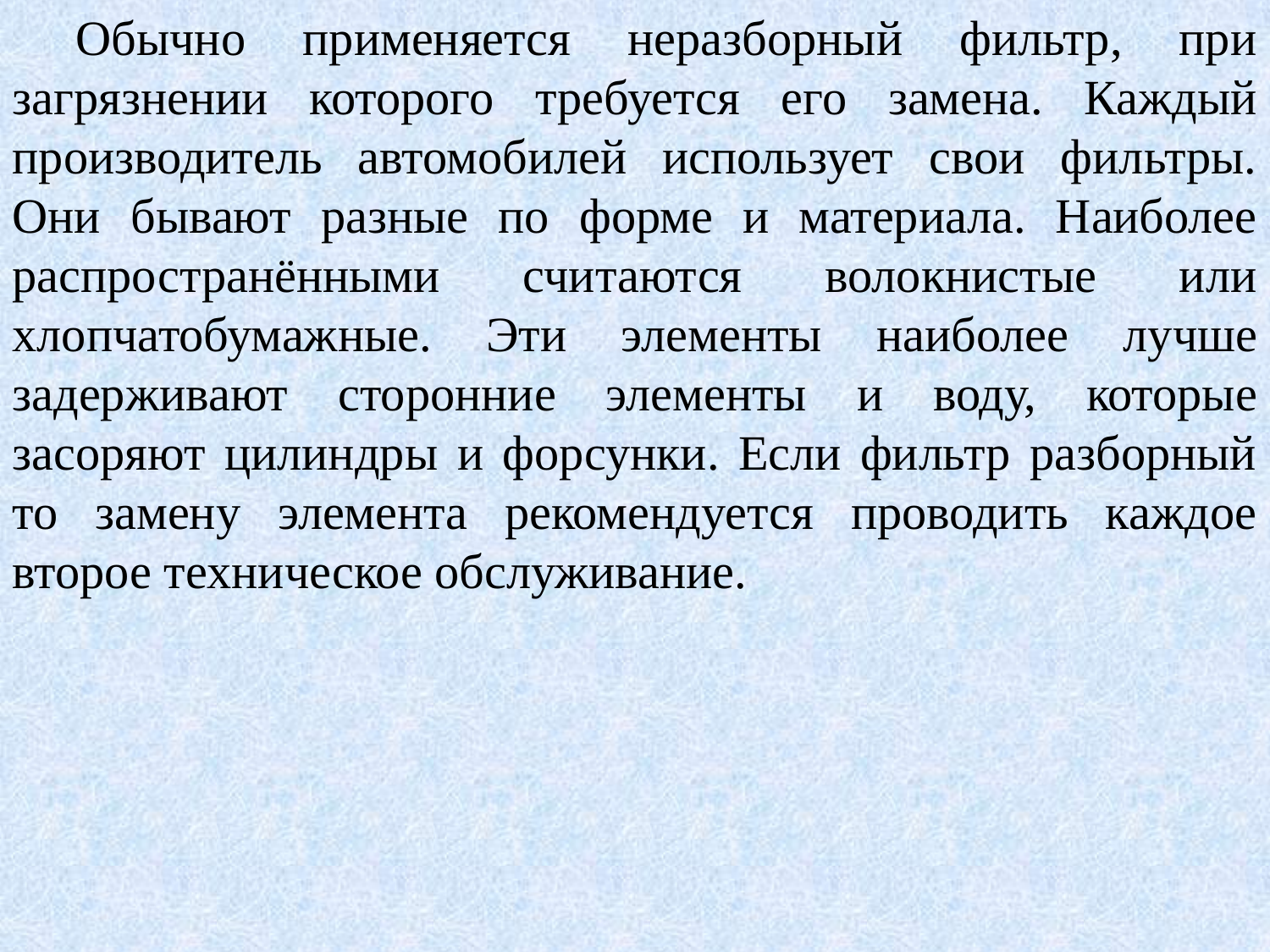

Обычно применяется неразборный фильтр, при загрязнении которого требуется его замена. Каждый производитель автомобилей использует свои фильтры. Они бывают разные по форме и материала. Наиболее распространёнными считаются волокнистые или хлопчатобумажные. Эти элементы наиболее лучше задерживают сторонние элементы и воду, которые засоряют цилиндры и форсунки. Если фильтр разборный то замену элемента рекомендуется проводить каждое второе техническое обслуживание.